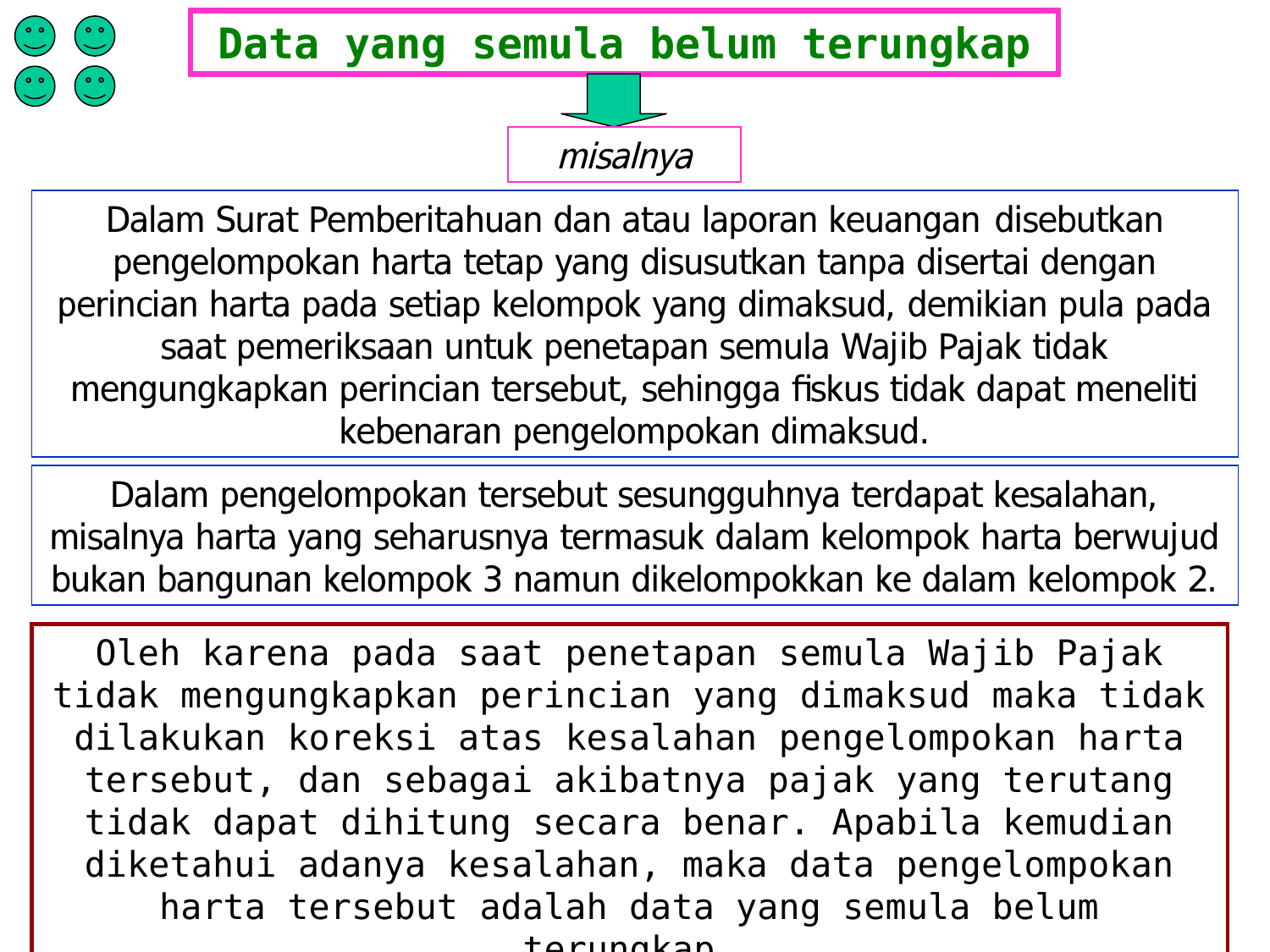

# Data yang semula belum terungkap

misalnya
Dalam Surat Pemberitahuan dan atau laporan keuangan 	disebutkan pengelompokan harta tetap yang disusutkan tanpa disertai dengan perincian harta pada setiap kelompok yang dimaksud, demikian pula pada saat pemeriksaan untuk penetapan semula Wajib Pajak tidak mengungkapkan perincian tersebut, sehingga fiskus tidak dapat meneliti kebenaran pengelompokan dimaksud.
Dalam pengelompokan tersebut sesungguhnya terdapat kesalahan, misalnya harta yang seharusnya termasuk dalam kelompok harta berwujud bukan bangunan kelompok 3 namun dikelompokkan ke dalam kelompok 2.
Oleh karena pada saat penetapan semula Wajib Pajak tidak mengungkapkan perincian yang dimaksud maka tidak dilakukan koreksi atas kesalahan pengelompokan harta tersebut, dan sebagai akibatnya pajak yang terutang tidak dapat dihitung secara benar. Apabila kemudian diketahui adanya kesalahan, maka data pengelompokan harta tersebut adalah data yang semula belum terungkap.